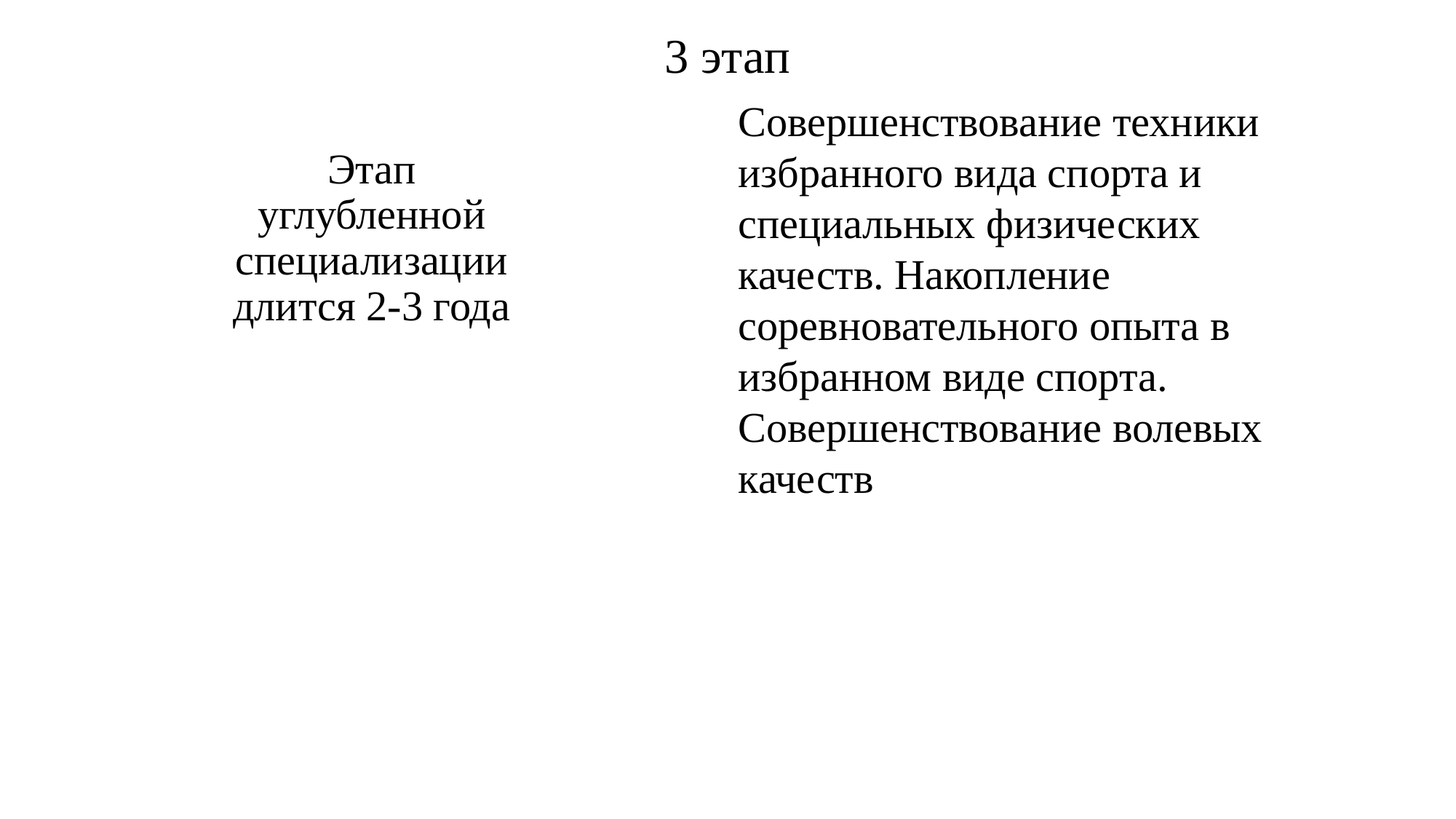

# 3 этап
Совершенствование техники избранного вида спорта и специальных физических качеств. Накопление соревновательного опыта в избранном виде спорта. Совершенствование волевых качеств
Этап углубленной специализации длится 2-3 года